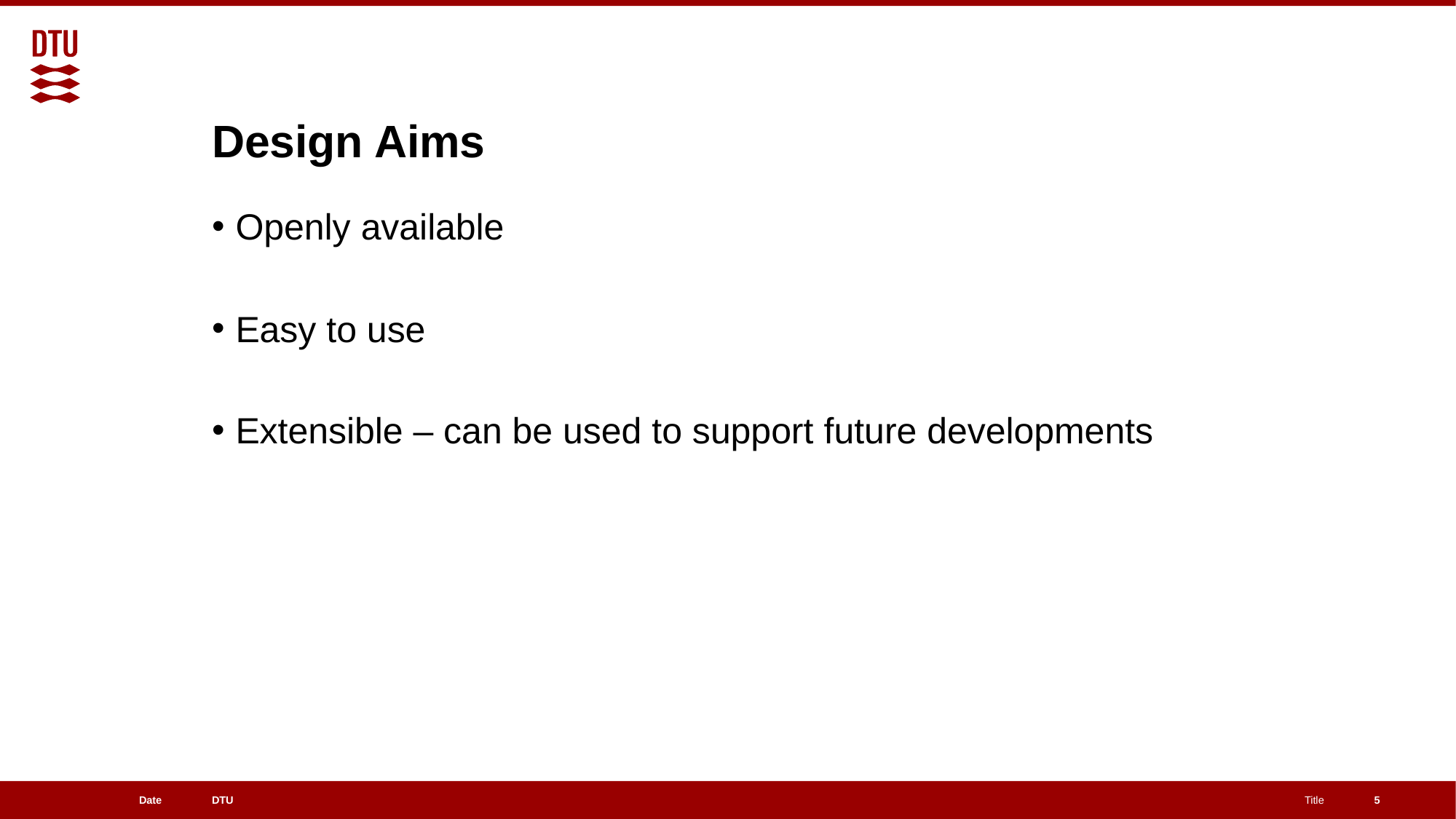

# Design Aims
Openly available

Easy to use

Extensible – can be used to support future developments
5